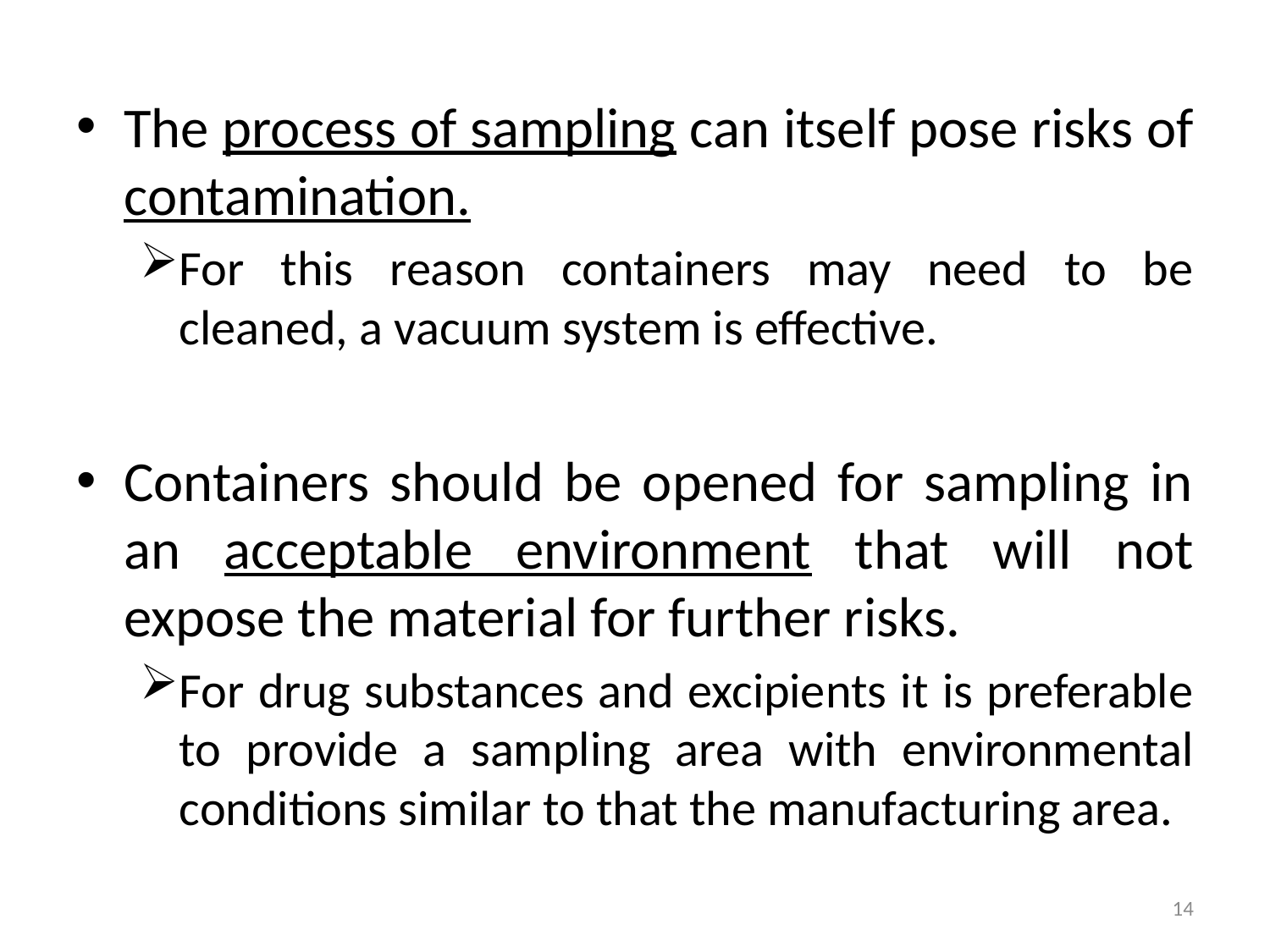

The process of sampling can itself pose risks of contamination.
For this reason containers may need to be cleaned, a vacuum system is effective.

Containers should be opened for sampling in an acceptable environment that will not expose the material for further risks.
For drug substances and excipients it is preferable to provide a sampling area with environmental conditions similar to that the manufacturing area.

14